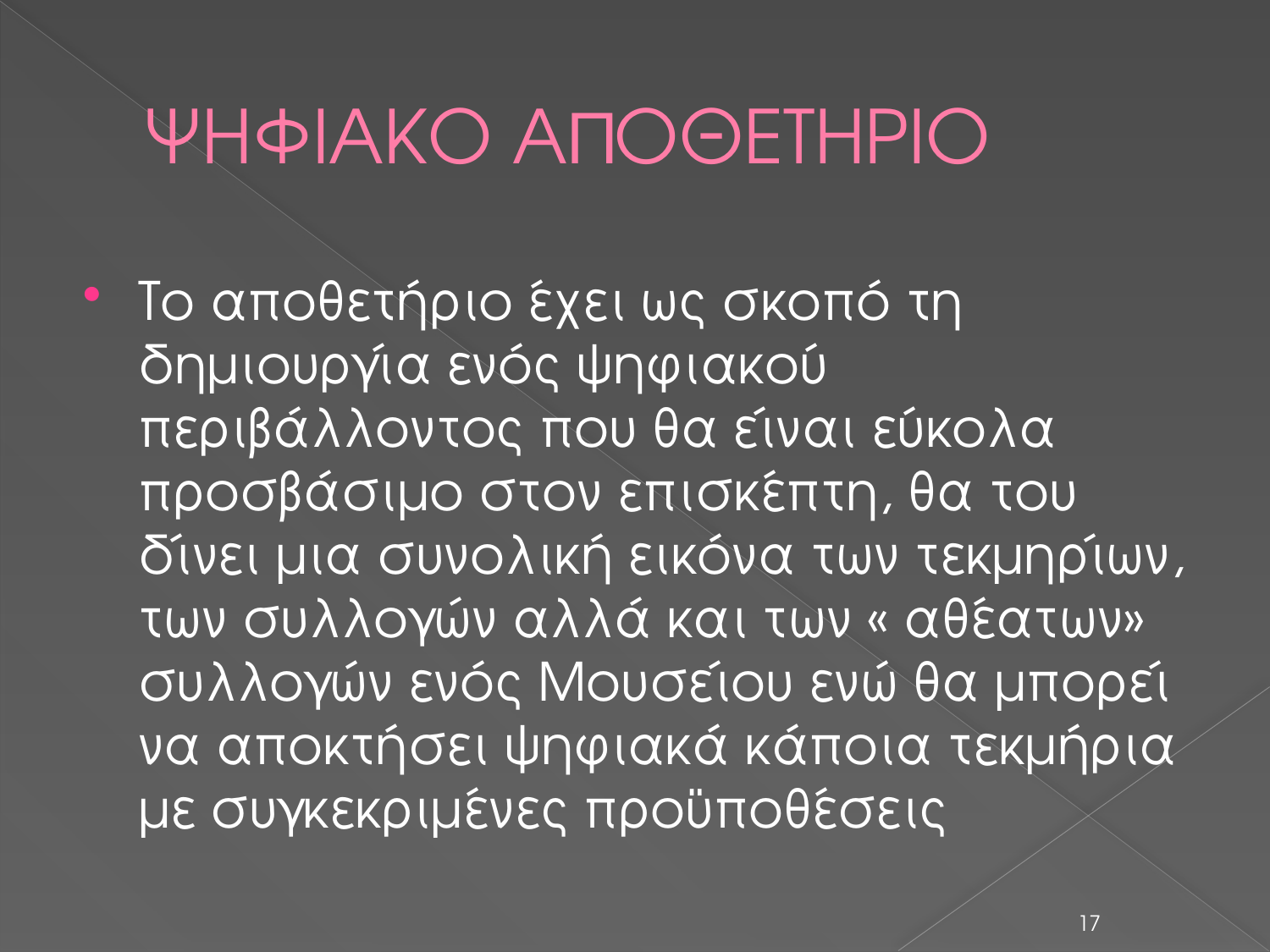

# ΨΗΦΙΑΚΟ ΑΠΟΘΕΤΗΡΙΟ
Το αποθετήριο έχει ως σκοπό τη δημιουργία ενός ψηφιακού περιβάλλοντος που θα είναι εύκολα προσβάσιμο στον επισκέπτη, θα του δίνει μια συνολική εικόνα των τεκμηρίων, των συλλογών αλλά και των « αθέατων» συλλογών ενός Μουσείου ενώ θα μπορεί να αποκτήσει ψηφιακά κάποια τεκμήρια με συγκεκριμένες προϋποθέσεις
17